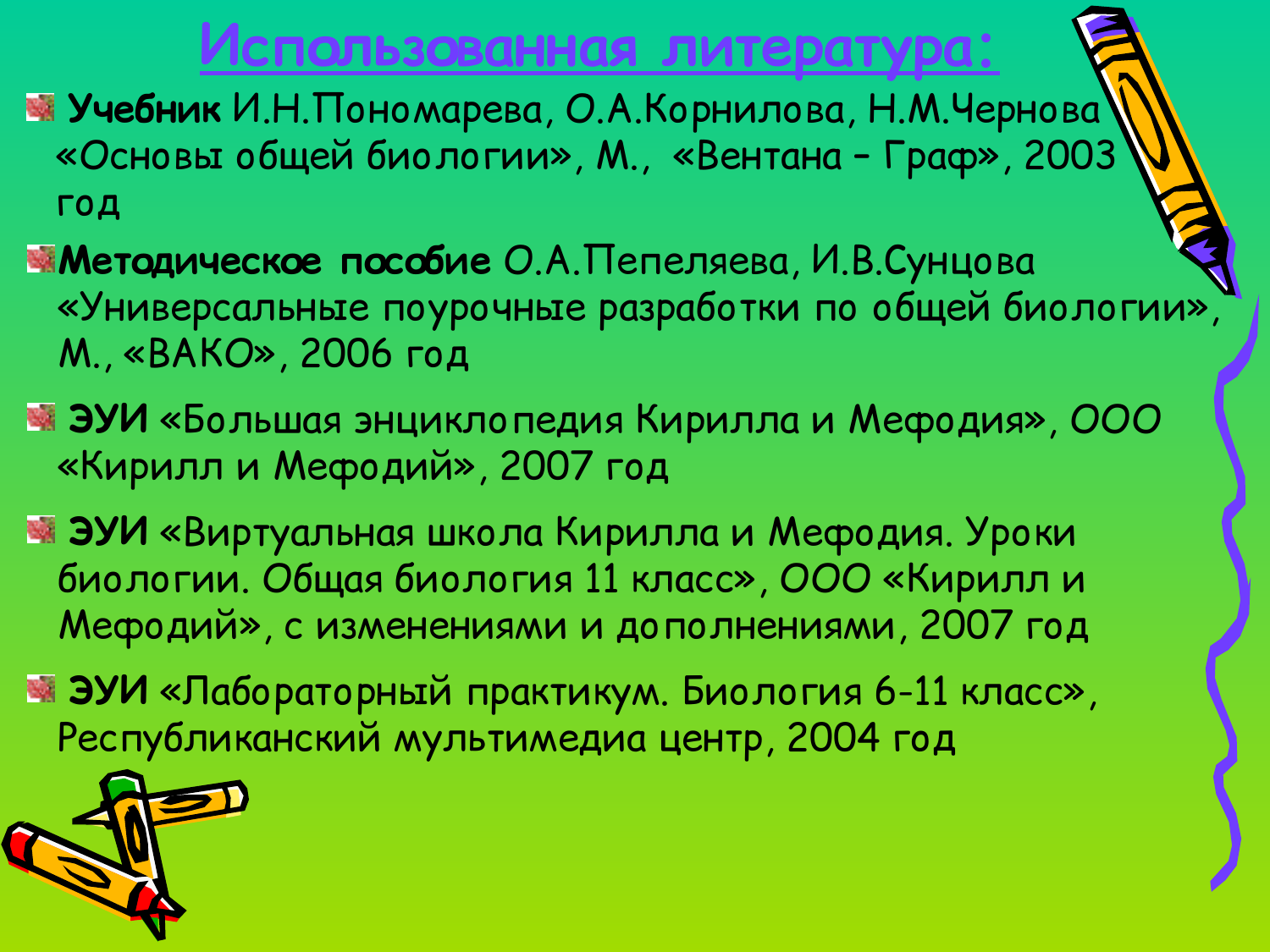

Использованная литература:
 Учебник И.Н.Пономарева, О.А.Корнилова, Н.М.Чернова «Основы общей биологии», М.,  «Вентана – Граф», 2003 год
Методическое пособие О.А.Пепеляева, И.В.Сунцова «Универсальные поурочные разработки по общей биологии», М., «ВАКО», 2006 год
 ЭУИ «Большая энциклопедия Кирилла и Мефодия», ООО «Кирилл и Мефодий», 2007 год
 ЭУИ «Виртуальная школа Кирилла и Мефодия. Уроки биологии. Общая биология 11 класс», ООО «Кирилл и Мефодий», с изменениями и дополнениями, 2007 год
 ЭУИ «Лабораторный практикум. Биология 6-11 класс», Республиканский мультимедиа центр, 2004 год